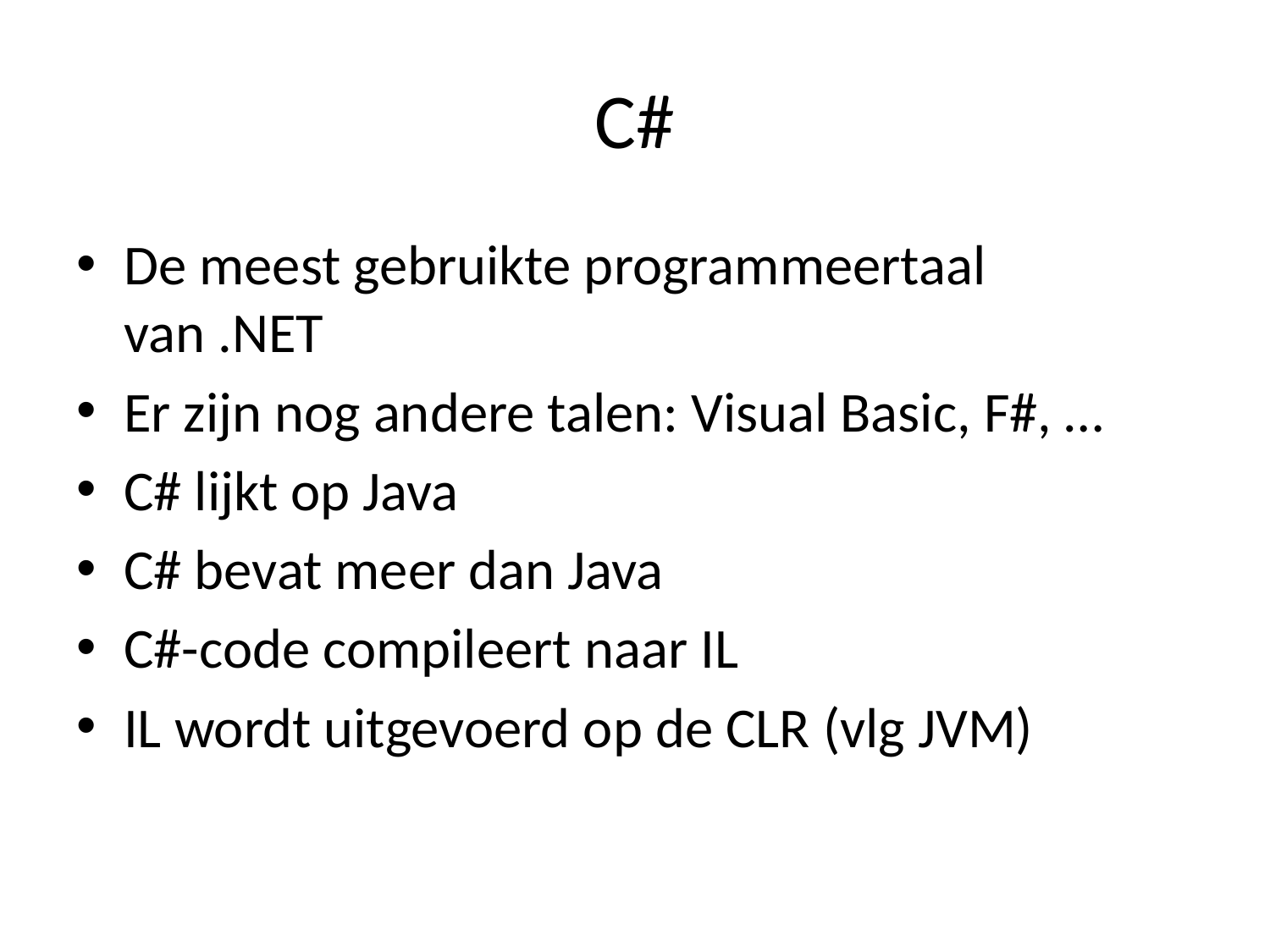

# C#
De meest gebruikte programmeertaal van .NET
Er zijn nog andere talen: Visual Basic, F#, …
C# lijkt op Java
C# bevat meer dan Java
C#-code compileert naar IL
IL wordt uitgevoerd op de CLR (vlg JVM)